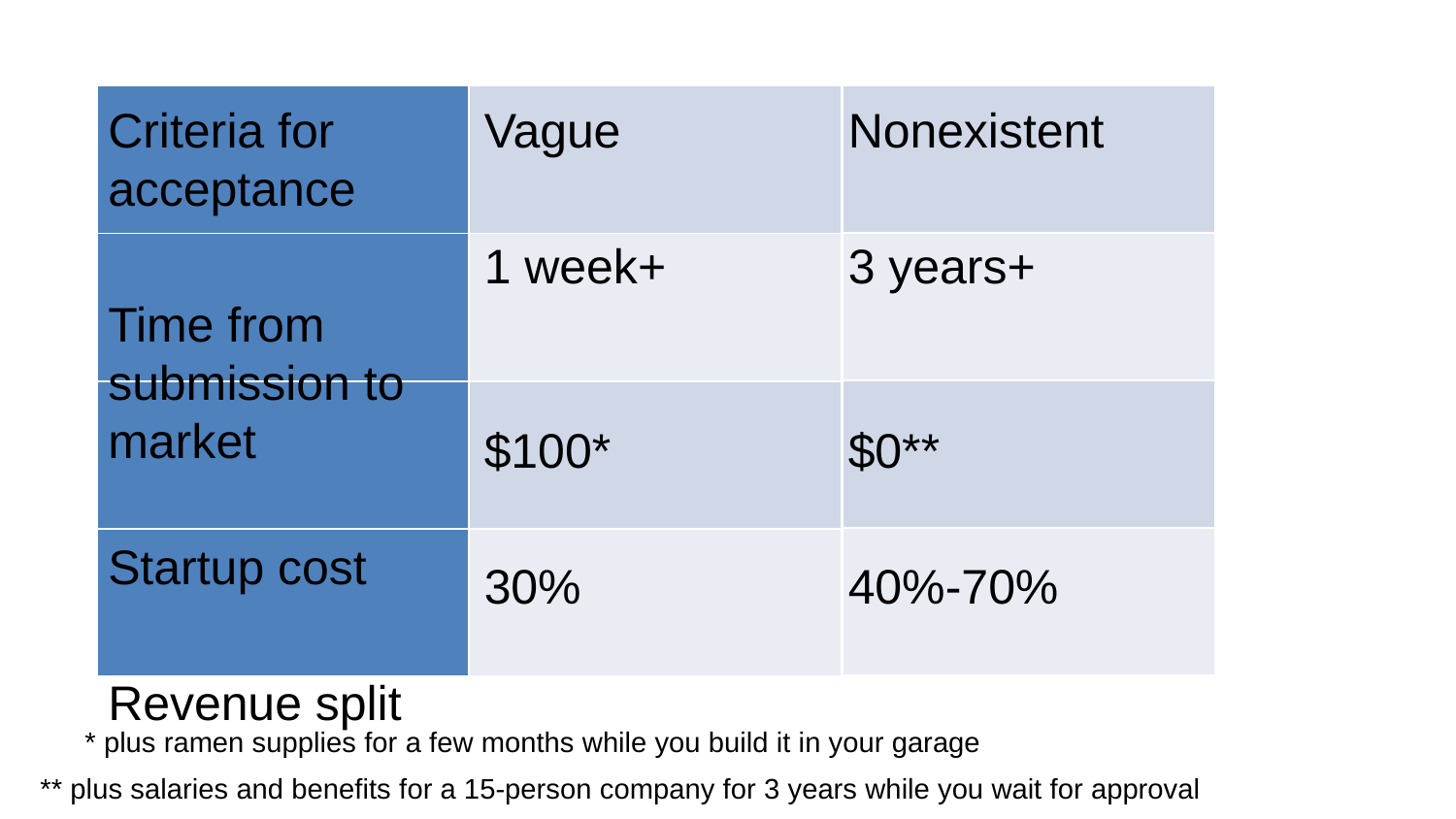

|  |
| --- |
|  |
|  |
|  |
|  |  |
| --- | --- |
|  |  |
|  |  |
|  |  |
Criteria for acceptance

Time from submission to market
Startup cost

Revenue split
Vague

1 week+
$100*

30%
Nonexistent

3 years+
$0**

40%-70%
* plus ramen supplies for a few months while you build it in your garage
** plus salaries and benefits for a 15-person company for 3 years while you wait for approval